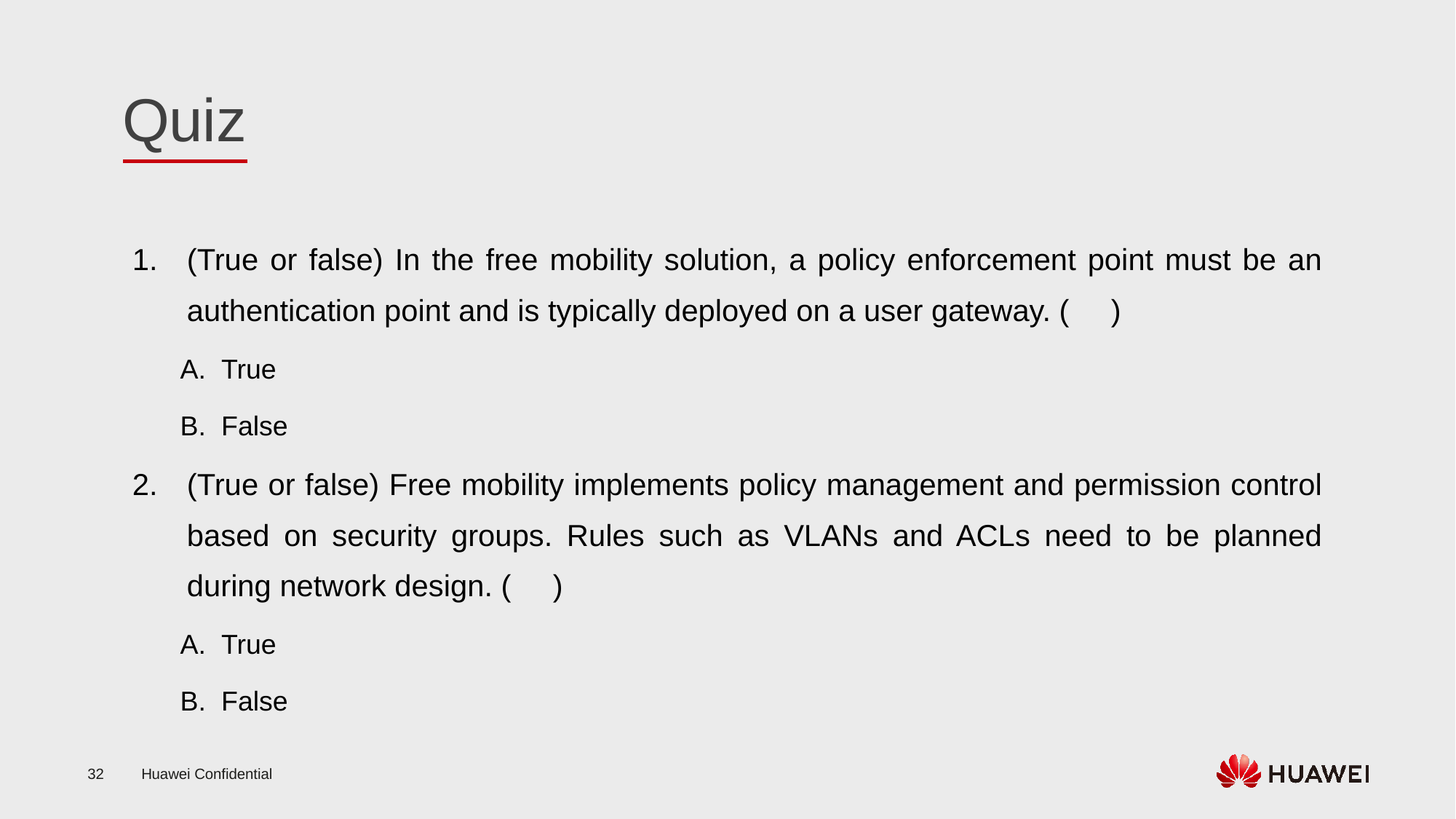

(True or false) In the free mobility solution, a policy enforcement point must be an authentication point and is typically deployed on a user gateway. (     )
True
False
(True or false) Free mobility implements policy management and permission control based on security groups. Rules such as VLANs and ACLs need to be planned during network design. (     )
True
False